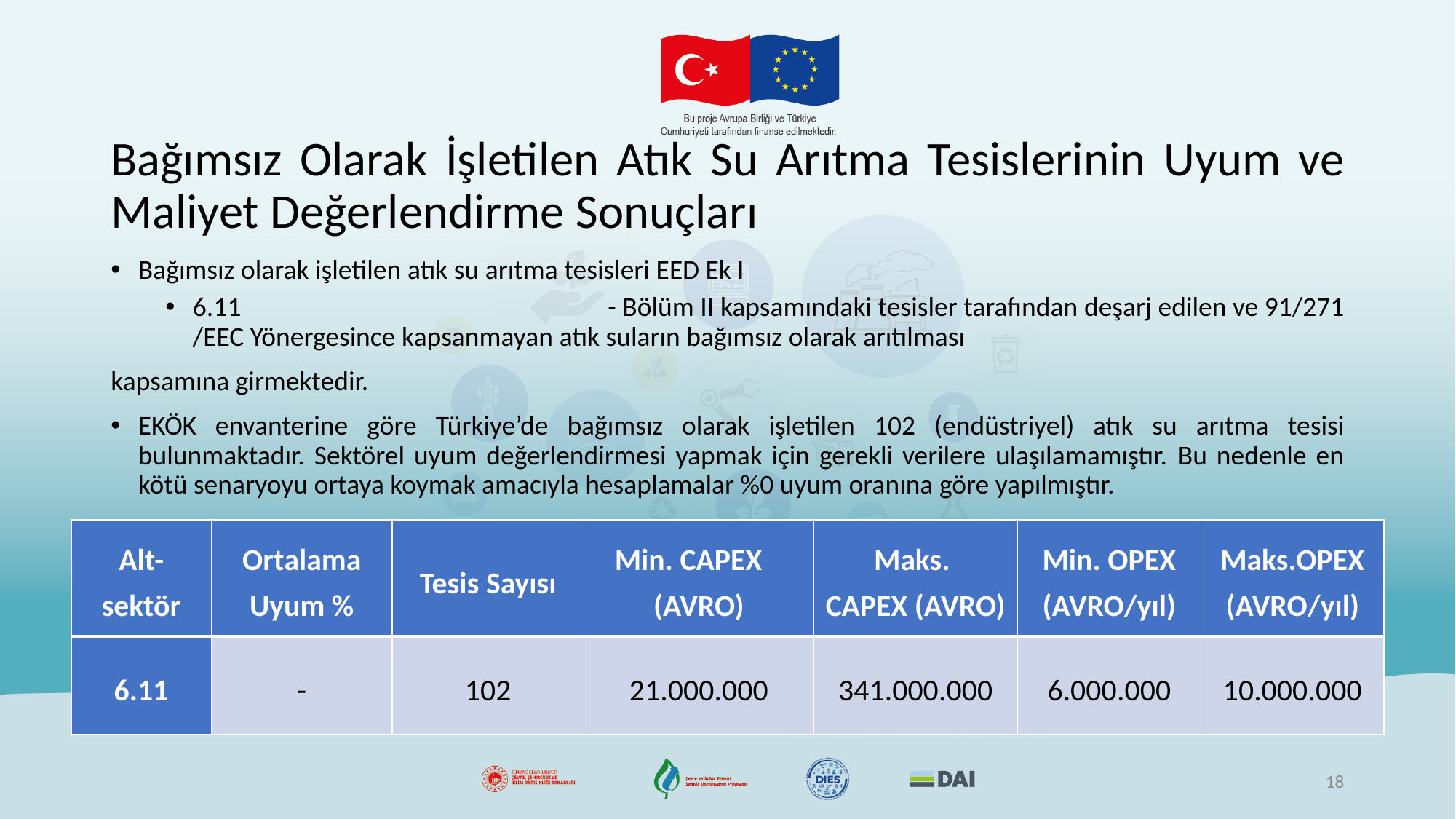

# Bağımsız Olarak İşletilen Atık Su Arıtma Tesislerinin Uyum ve Maliyet Değerlendirme Sonuçları
Bağımsız olarak işletilen atık su arıtma tesisleri EED Ek I ​
6.11 - Bölüm II kapsamındaki tesisler tarafından deşarj edilen ve 91/271 /EEC Yönergesince kapsanmayan atık suların bağımsız olarak arıtılması​
kapsamına girmektedir.
EKÖK envanterine göre Türkiye’de bağımsız olarak işletilen 102 (endüstriyel) atık su arıtma tesisi bulunmaktadır. Sektörel uyum değerlendirmesi yapmak için gerekli verilere ulaşılamamıştır. Bu nedenle en kötü senaryoyu ortaya koymak amacıyla hesaplamalar %0 uyum oranına göre yapılmıştır.
| Alt-sektör | Ortalama Uyum % | Tesis Sayısı | Min. CAPEX (AVRO) | Maks. CAPEX (AVRO) | Min. OPEX (AVRO/yıl) | Maks.OPEX (AVRO/yıl) |
| --- | --- | --- | --- | --- | --- | --- |
| 6.11 | - | 102 | 21.000.000 | 341.000.000 | 6.000.000 | 10.000.000 |
18